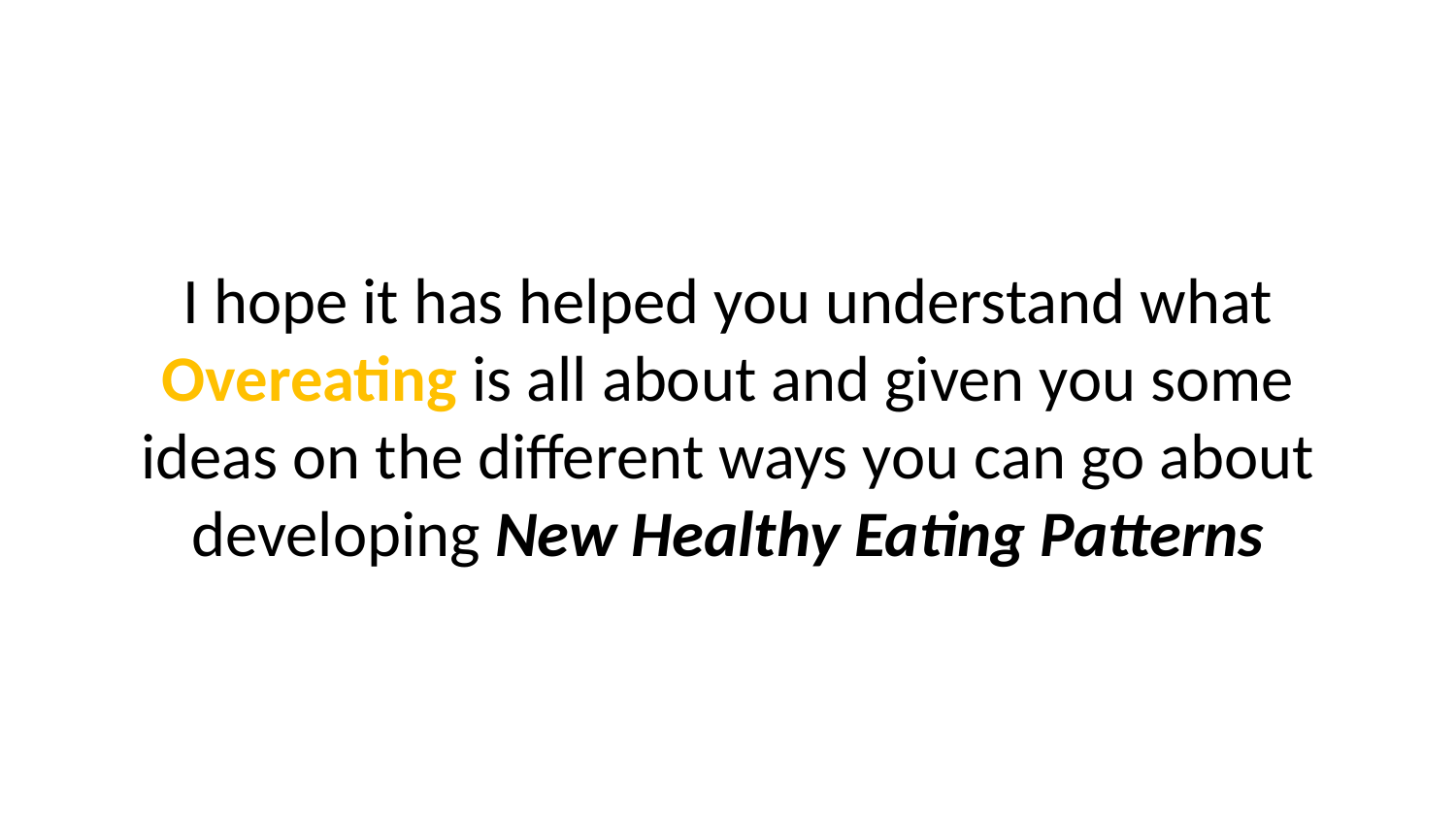

I hope it has helped you understand what Overeating is all about and given you some ideas on the different ways you can go about developing New Healthy Eating Patterns